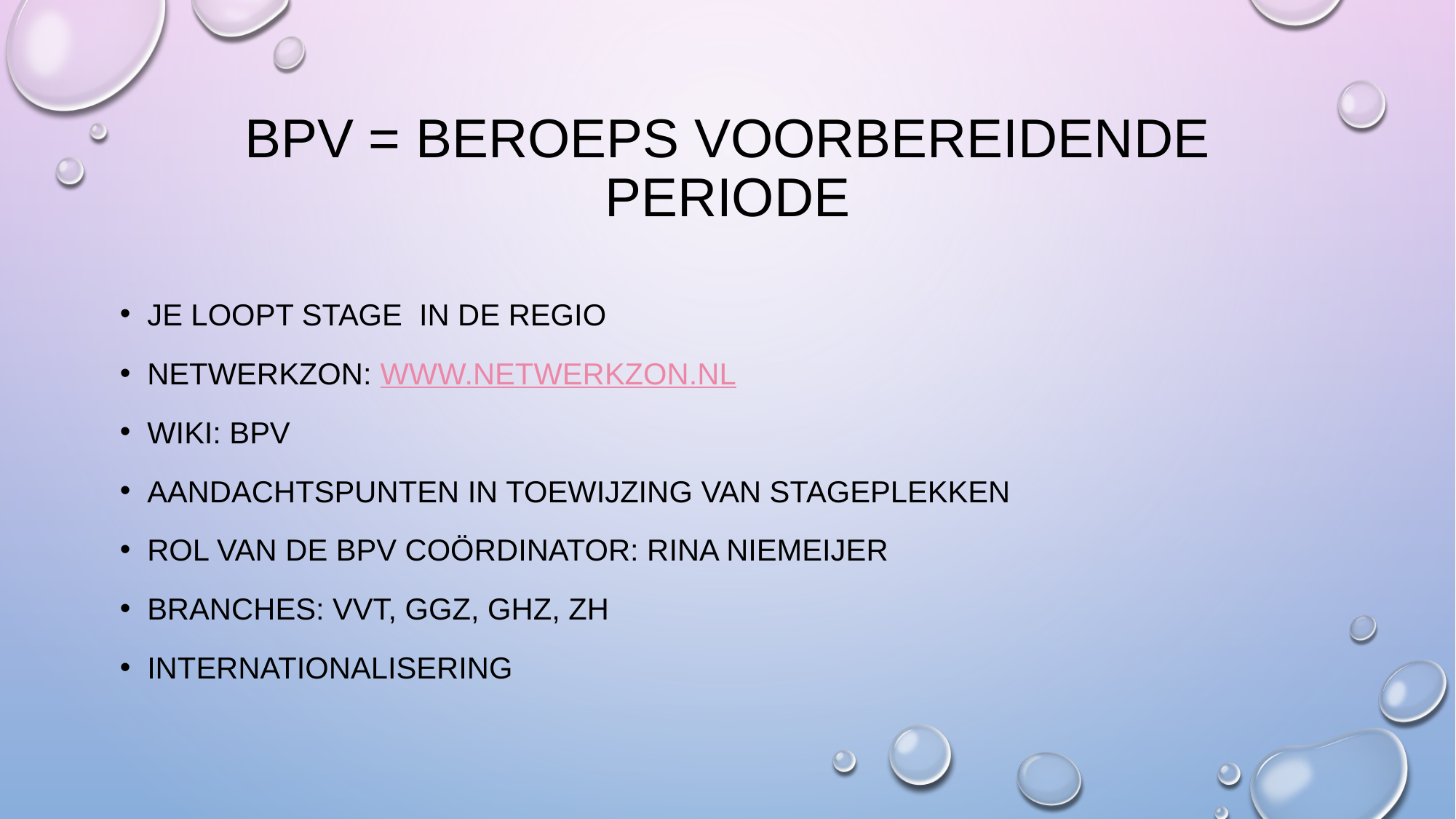

# BPV = beroeps voorbereidende periode
Je loopt Stage  in de regio
Netwerkzon: www.netwerkzon.nl
Wiki: BPV
Aandachtspunten in toewijzing van stageplekken
Rol van de BPV coördinator: Rina Niemeijer
Branches: VVT, GGZ, GHZ, ZH
Internationalisering